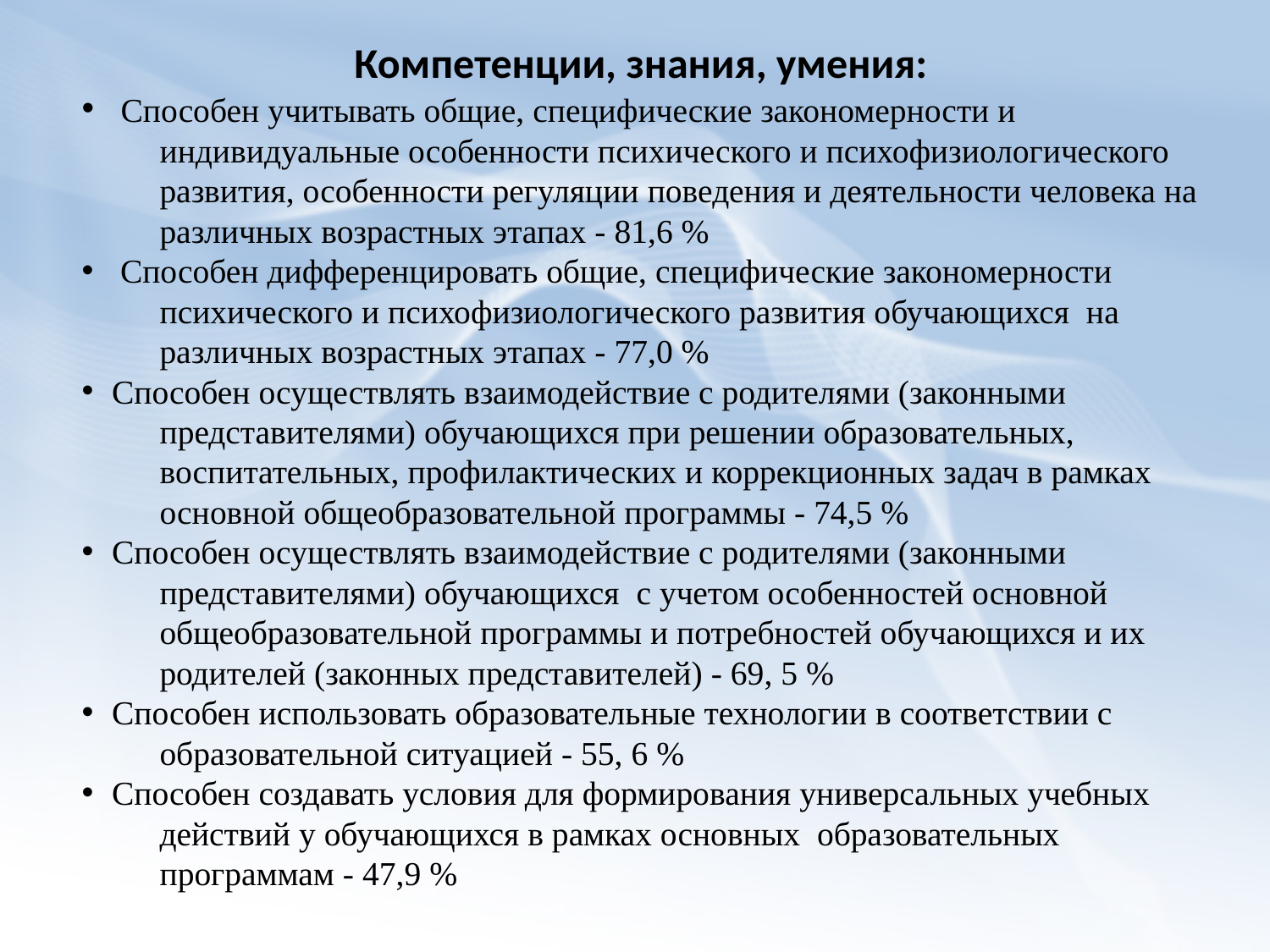

Компетенции, знания, умения:
 Способен учитывать общие, специфические закономерности и индивидуальные особенности психического и психофизиологического развития, особенности регуляции поведения и деятельности человека на различных возрастных этапах - 81,6 %
 Способен дифференцировать общие, специфические закономерности психического и психофизиологического развития обучающихся  на различных возрастных этапах - 77,0 %
Способен осуществлять взаимодействие с родителями (законными представителями) обучающихся при решении образовательных, воспитательных, профилактических и коррекционных задач в рамках основной общеобразовательной программы - 74,5 %
Способен осуществлять взаимодействие с родителями (законными представителями) обучающихся  с учетом особенностей основной общеобразовательной программы и потребностей обучающихся и их родителей (законных представителей) - 69, 5 %
Способен использовать образовательные технологии в соответствии с образовательной ситуацией - 55, 6 %
Способен создавать условия для формирования универсальных учебных действий у обучающихся в рамках основных  образовательных программам - 47,9 %